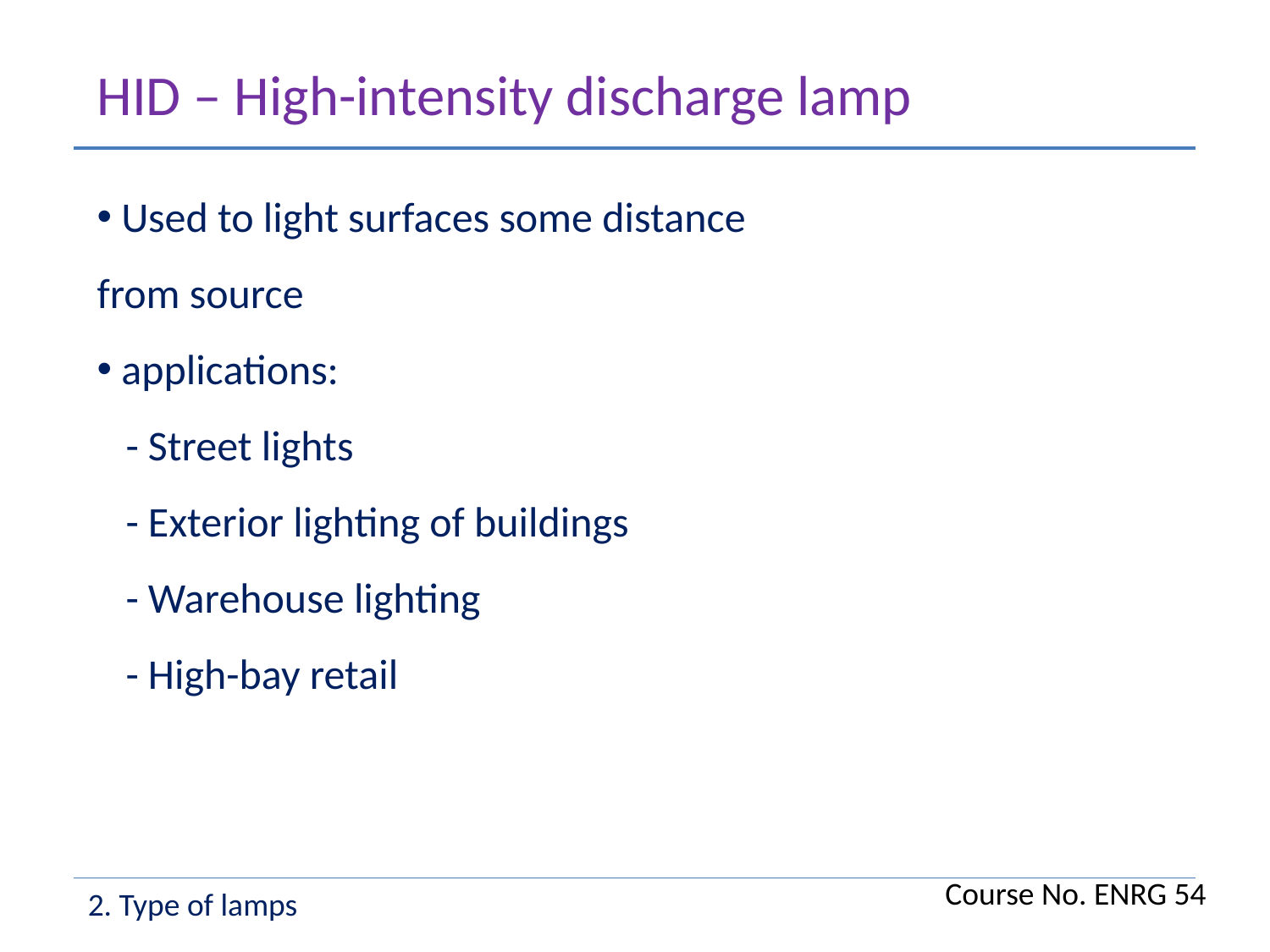

HID – High-intensity discharge lamp
 Used to light surfaces some distance from source
 applications:
   - Street lights
   - Exterior lighting of buildings
   - Warehouse lighting
   - High-bay retail
Course No. ENRG 54
2. Type of lamps